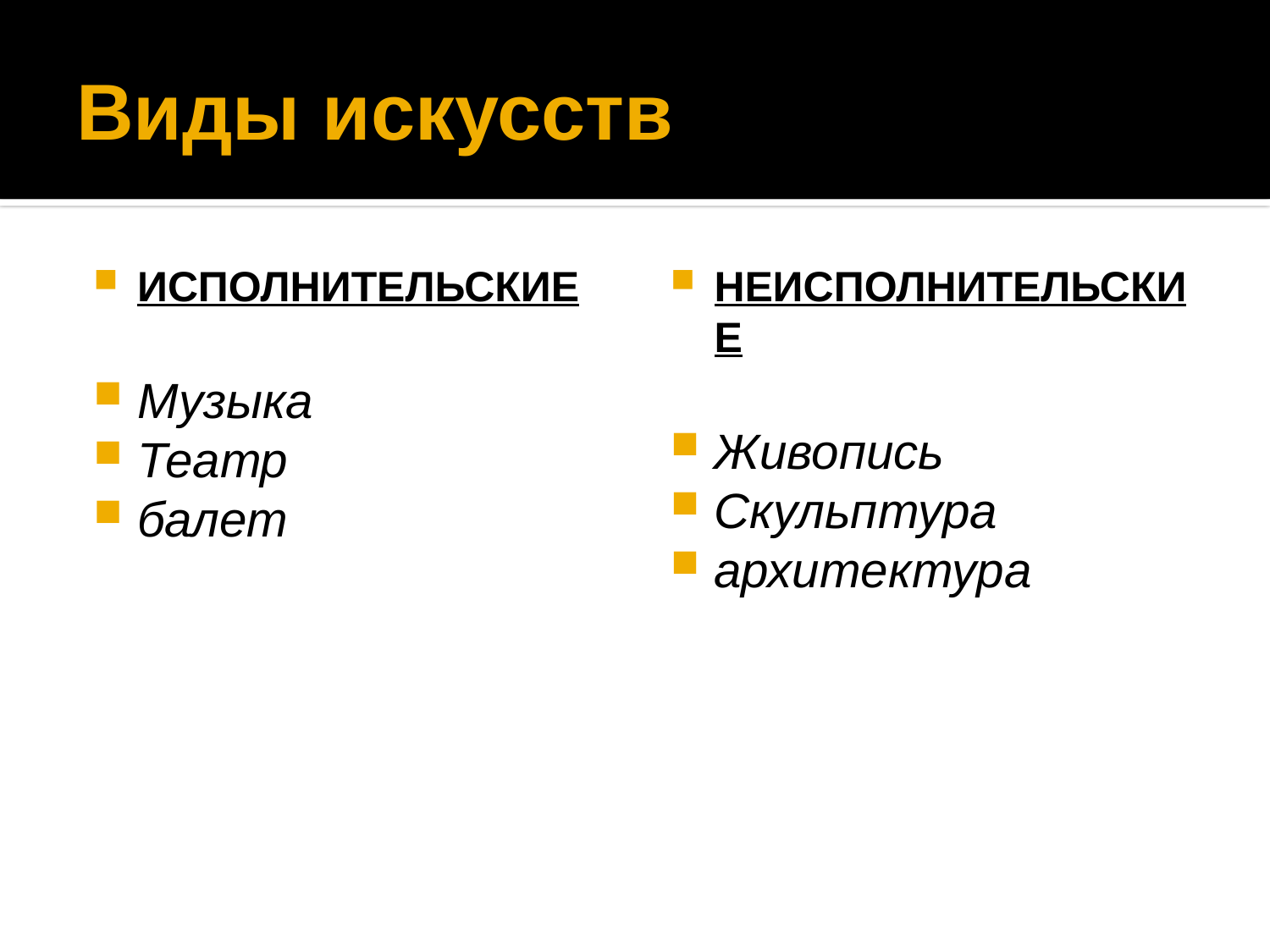

# Виды искусств
ИСПОЛНИТЕЛЬСКИЕ

Музыка
Театр
балет

НЕИСПОЛНИТЕЛЬСКИЕ

Живопись
Скульптура
архитектура